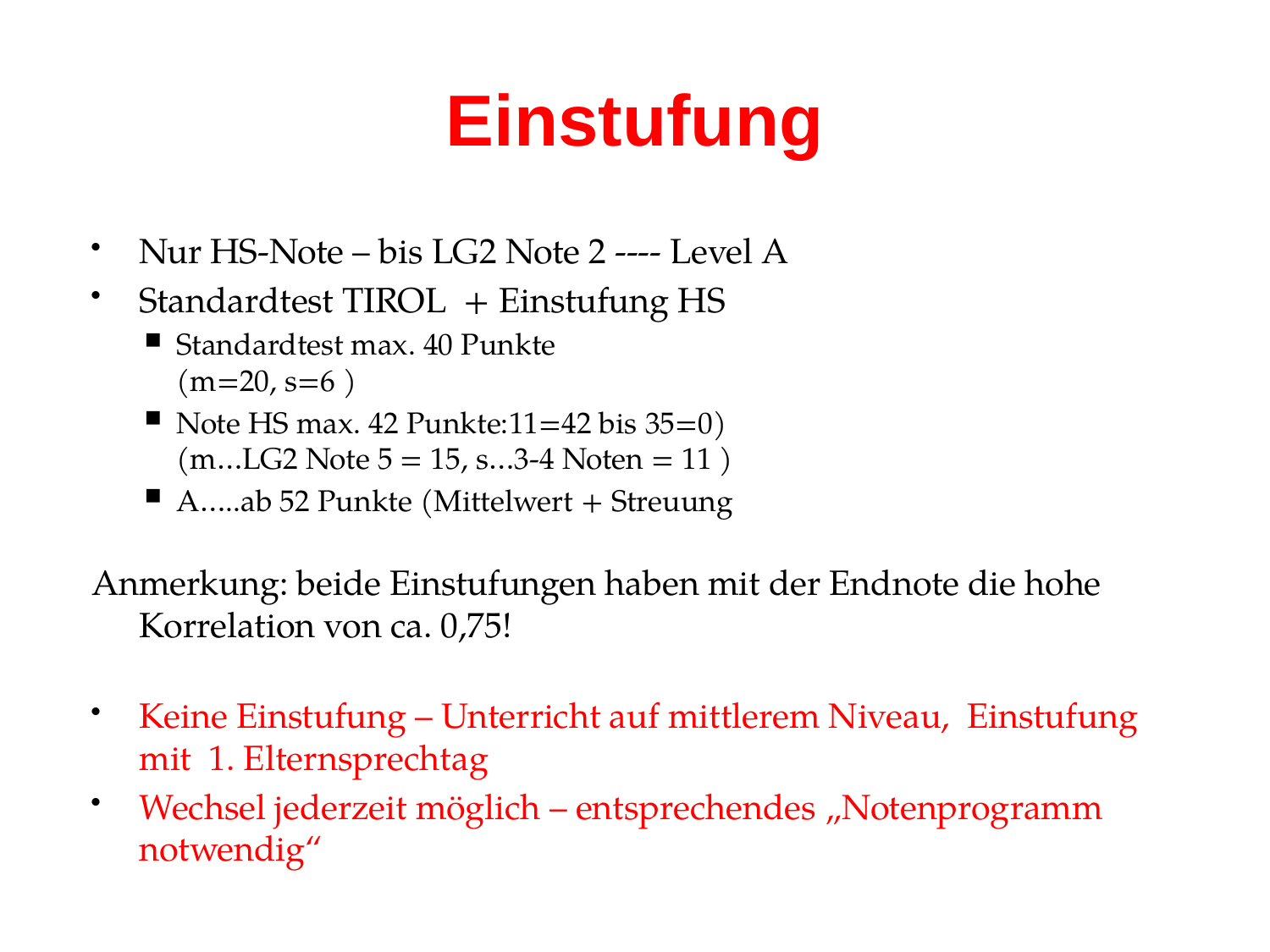

# Einstufung
Nur HS-Note – bis LG2 Note 2 ---- Level A
Standardtest TIROL  + Einstufung HS
Standardtest max. 40 Punkte
(m=20, s=6 )
Note HS max. 42 Punkte:11=42 bis 35=0)
(m…LG2 Note 5 = 15, s…3-4 Noten = 11 )
A…..ab 52 Punkte (Mittelwert + Streuung
Anmerkung: beide Einstufungen haben mit der Endnote die hohe Korrelation von ca. 0,75!

Keine Einstufung – Unterricht auf mittlerem Niveau,  Einstufung mit  1. Elternsprechtag
Wechsel jederzeit möglich – entsprechendes „Notenprogramm notwendig“